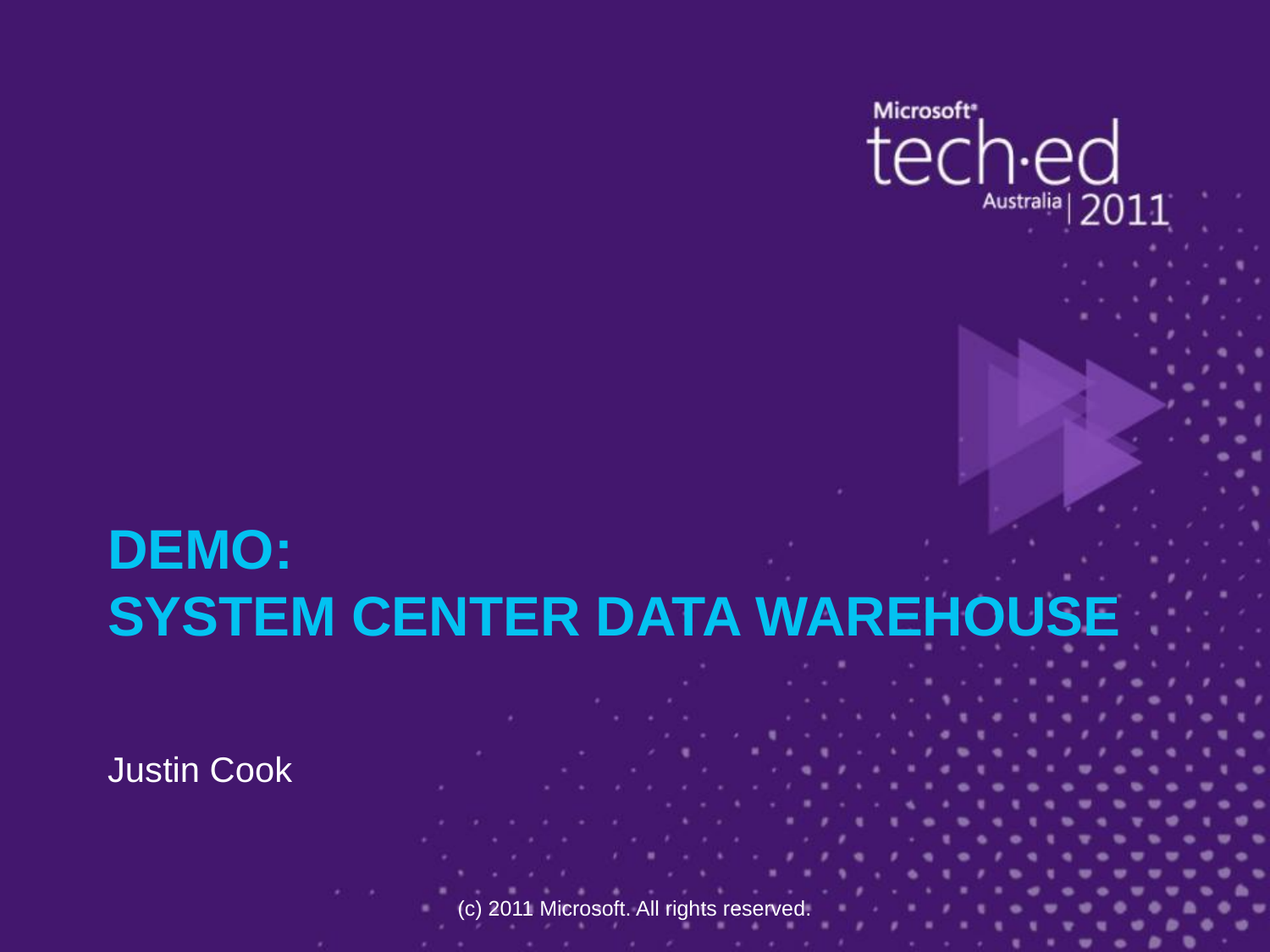

# Demo: System Center Data Warehouse
Justin Cook
(c) 2011 Microsoft. All rights reserved.